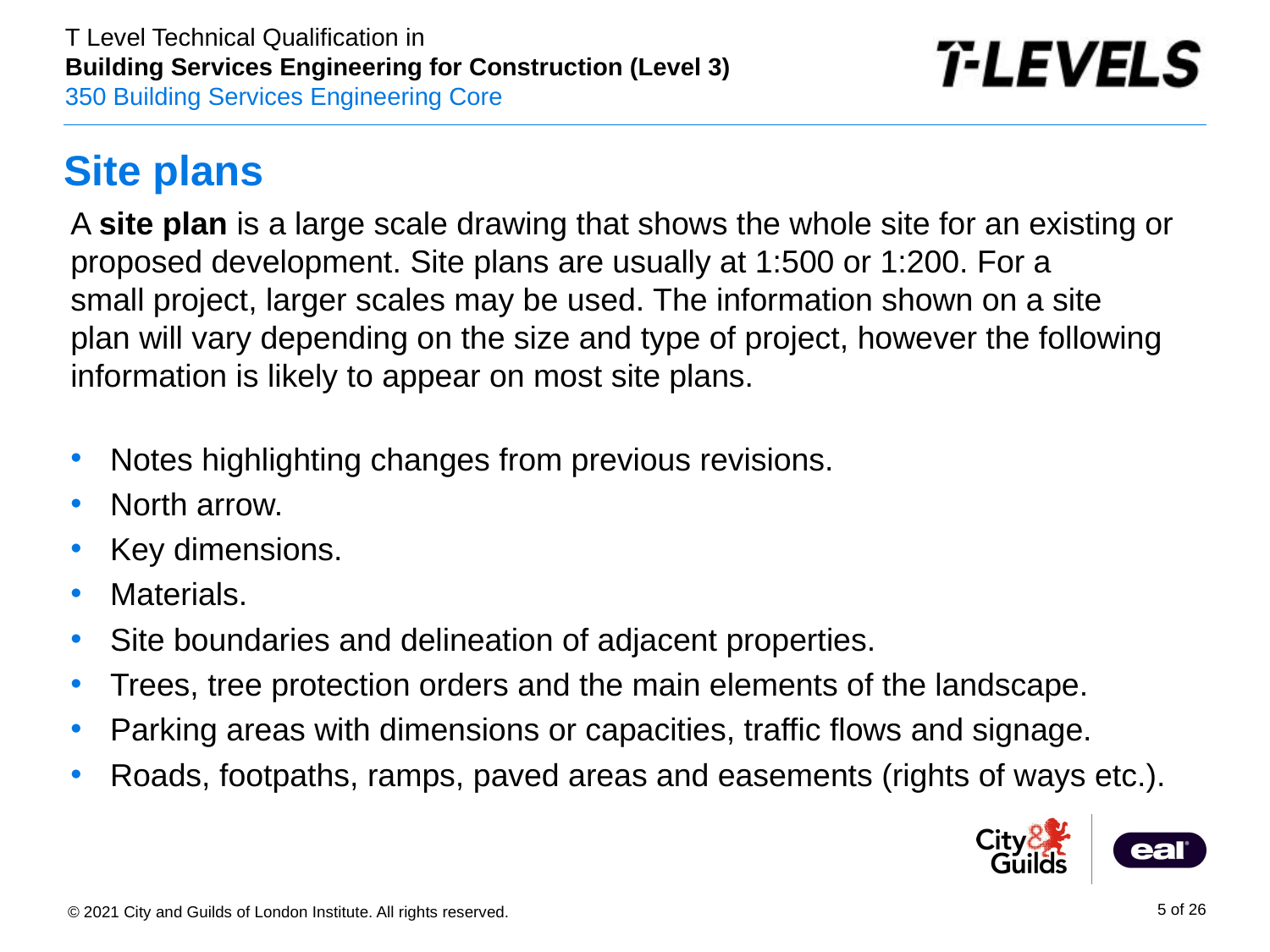

# Site plans
A site plan is a large scale drawing that shows the whole site for an existing or proposed development. Site plans are usually at 1:500 or 1:200. For a small project, larger scales may be used. The information shown on a site plan will vary depending on the size and type of project, however the following information is likely to appear on most site plans.

Notes highlighting changes from previous revisions.
North arrow.
Key dimensions.
Materials.
Site boundaries and delineation of adjacent properties.
Trees, tree protection orders and the main elements of the landscape.
Parking areas with dimensions or capacities, traffic flows and signage.
Roads, footpaths, ramps, paved areas and easements (rights of ways etc.).